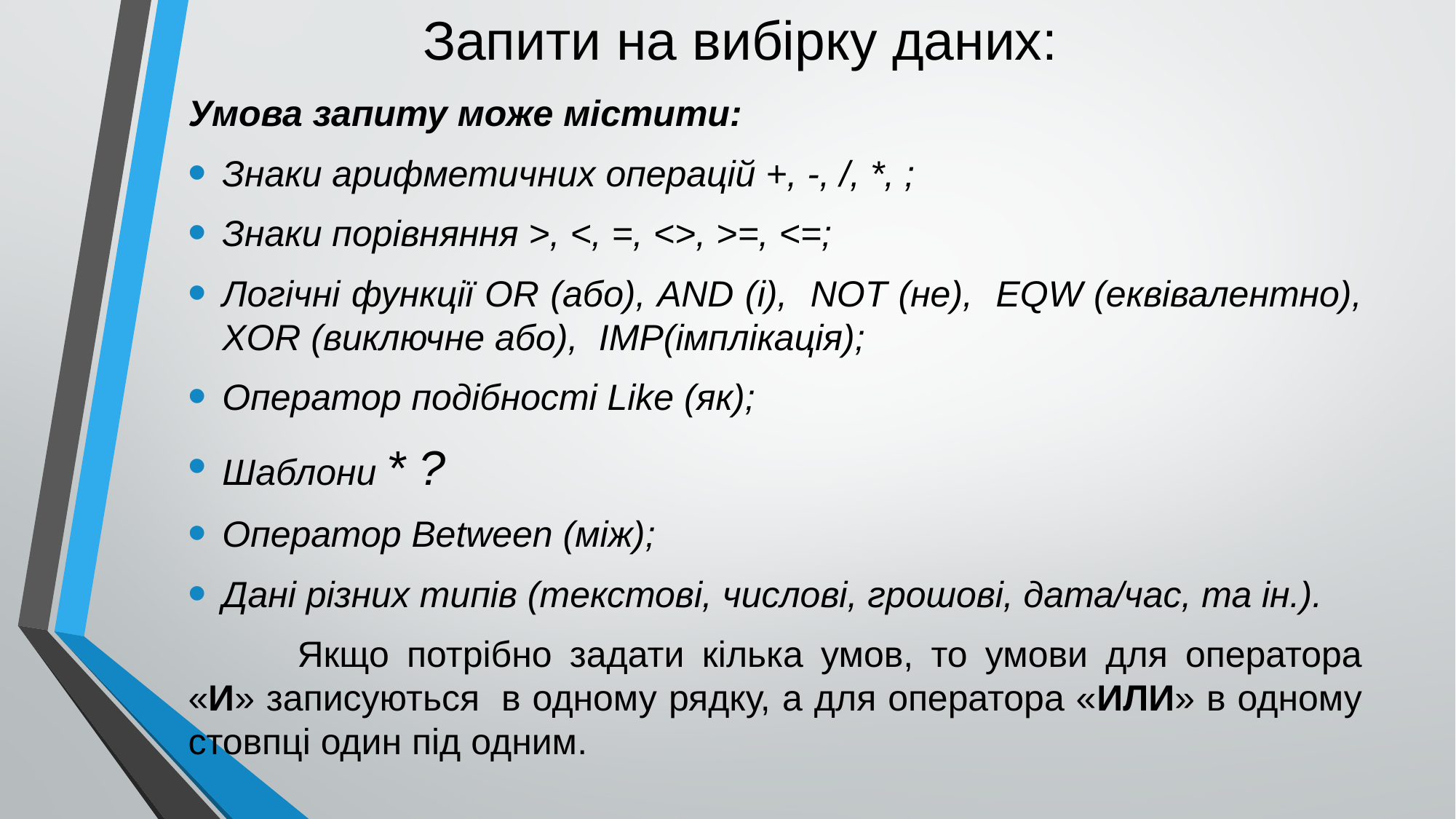

# Запити на вибірку даних:
Умова запиту може містити:
Знаки арифметичних операцій +, -, /, *, ;
Знаки порівняння >, <, =, <>, >=, <=;
Логічні функції OR (або), AND (і),  NOT (не),  EQW (еквівалентно), XOR (виключне або),  IMP(імплікація);
Оператор подібності Like (як);
Шаблони * ?
Оператор Between (між);
Дані різних типів (текстові, числові, грошові, дата/час, та ін.).
	Якщо потрібно задати кілька умов, то умови для оператора «И» записуються  в одному рядку, а для оператора «ИЛИ» в одному стовпці один під одним.